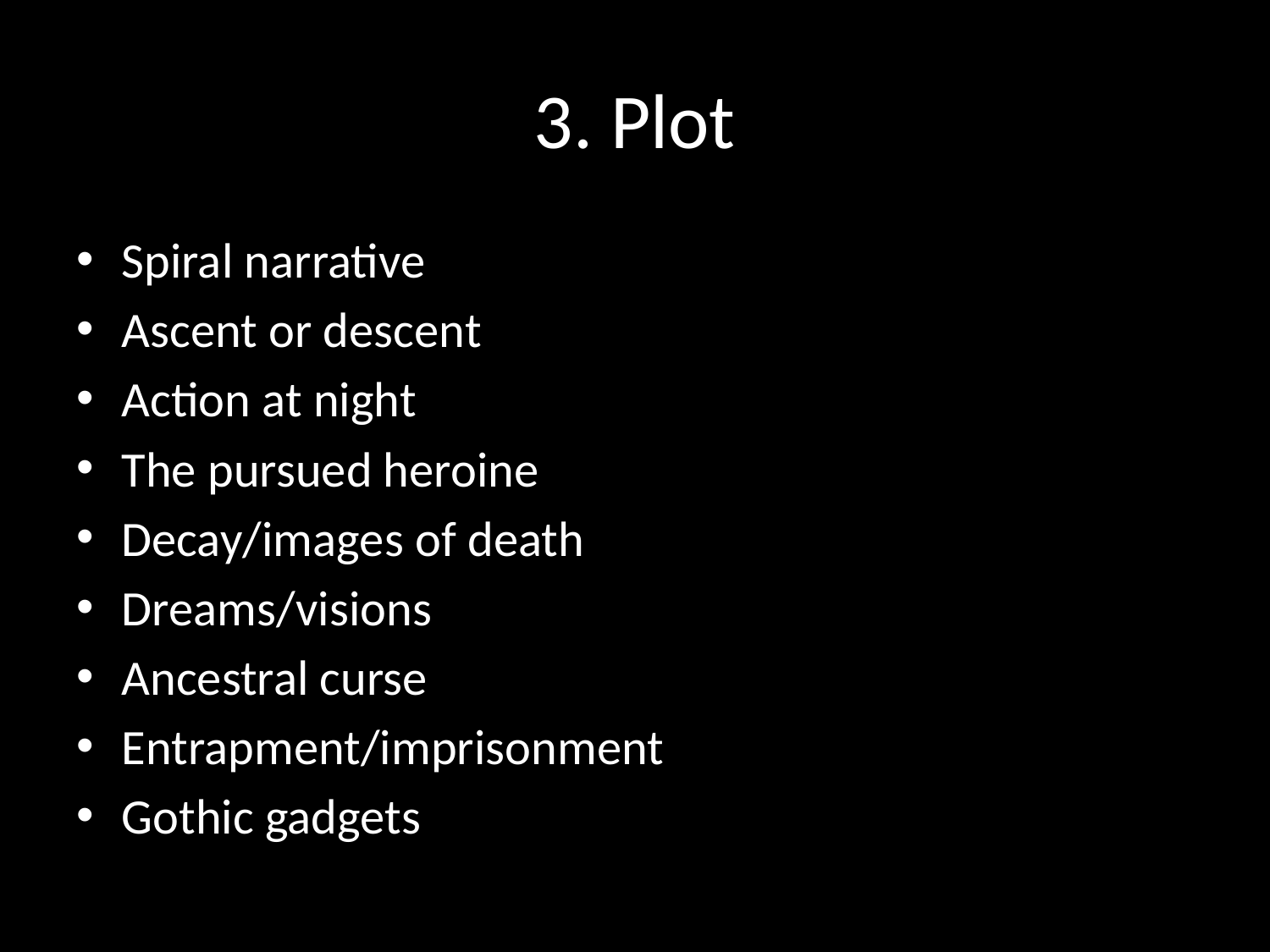

# 3. Plot
Spiral narrative
Ascent or descent
Action at night
The pursued heroine
Decay/images of death
Dreams/visions
Ancestral curse
Entrapment/imprisonment
Gothic gadgets